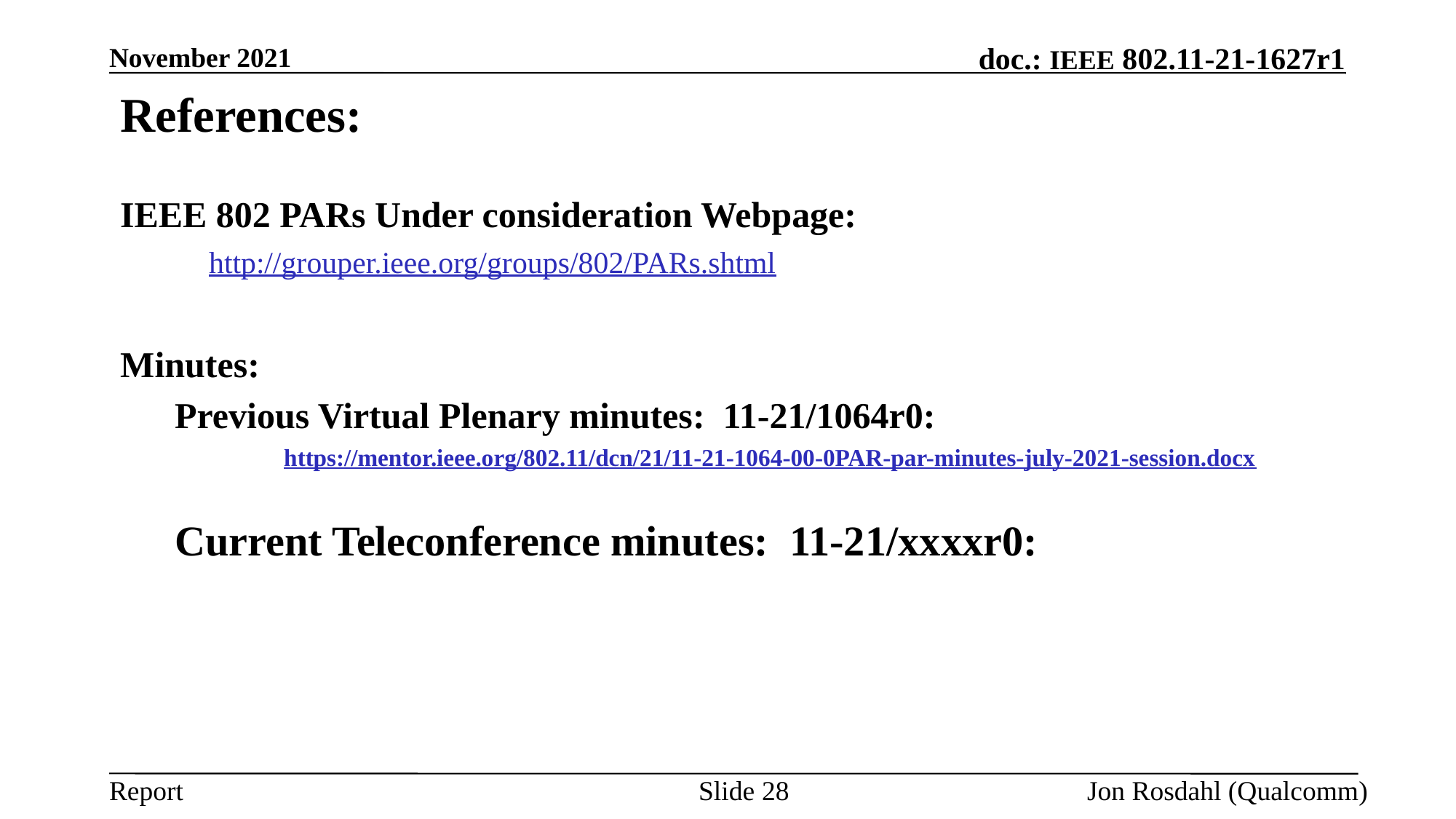

November 2021
# References:
IEEE 802 PARs Under consideration Webpage:
	http://grouper.ieee.org/groups/802/PARs.shtml

Minutes:
Previous Virtual Plenary minutes:  11-21/1064r0:
https://mentor.ieee.org/802.11/dcn/21/11-21-1064-00-0PAR-par-minutes-july-2021-session.docx

Current Teleconference minutes:  11-21/xxxxr0:
Slide 28
Jon Rosdahl (Qualcomm)